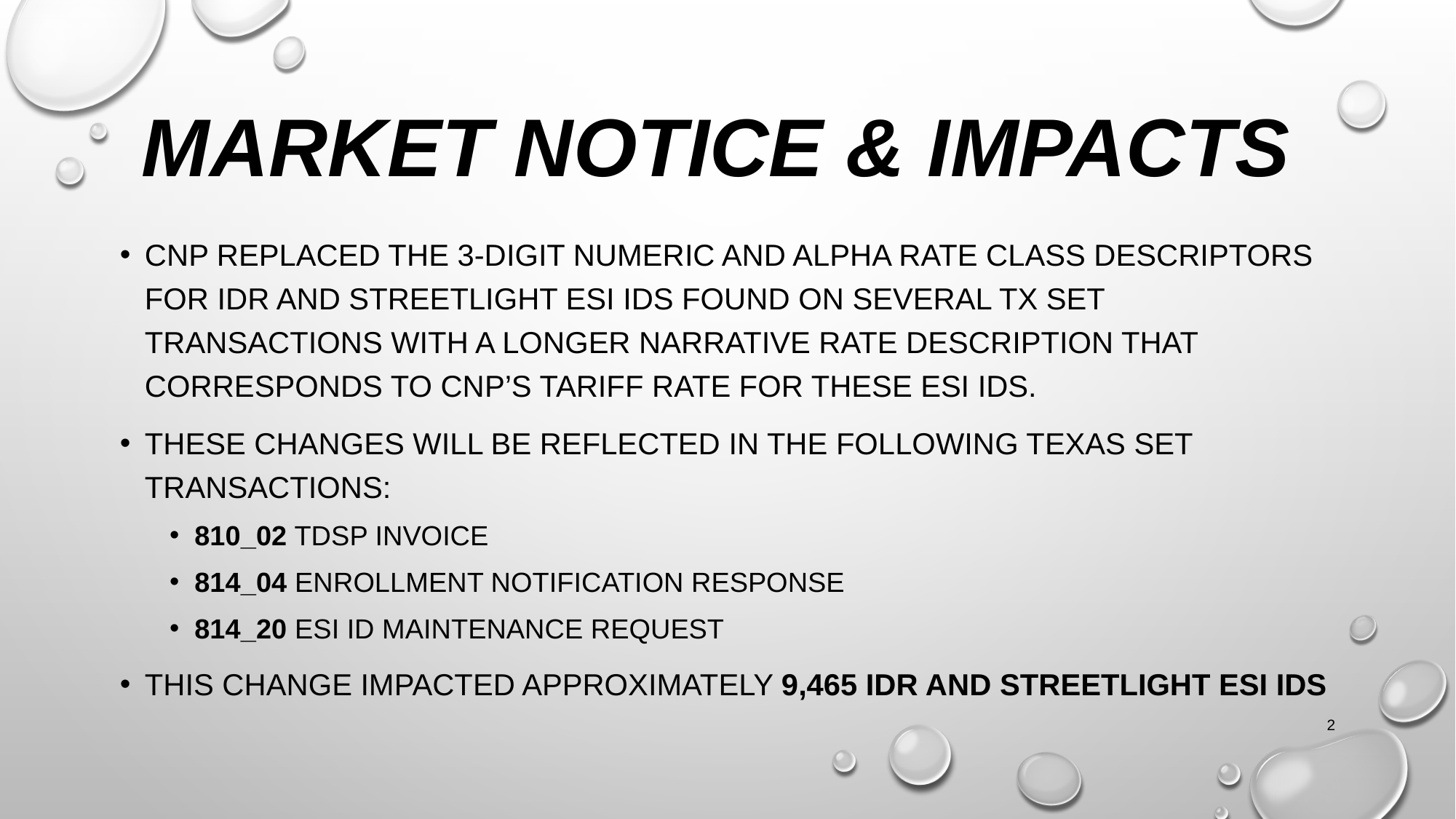

# Market Notice & Impacts
CNP replaceD the 3-digit numeric and alpha Rate Class descriptors for IDR and Streetlight ESI IDs Found on several TX SET transactions with a longer narrative rate description that corresponds to CNP’s tariff rate for theSe ESI IDs.
These changes will be reflected in the following Texas SET transactions:
810_02 TDSP Invoice
814_04 Enrollment Notification Response
814_20 ESI ID Maintenance Request
This Change impacted approximately 9,465 IDR and Streetlight ESI IDs

2